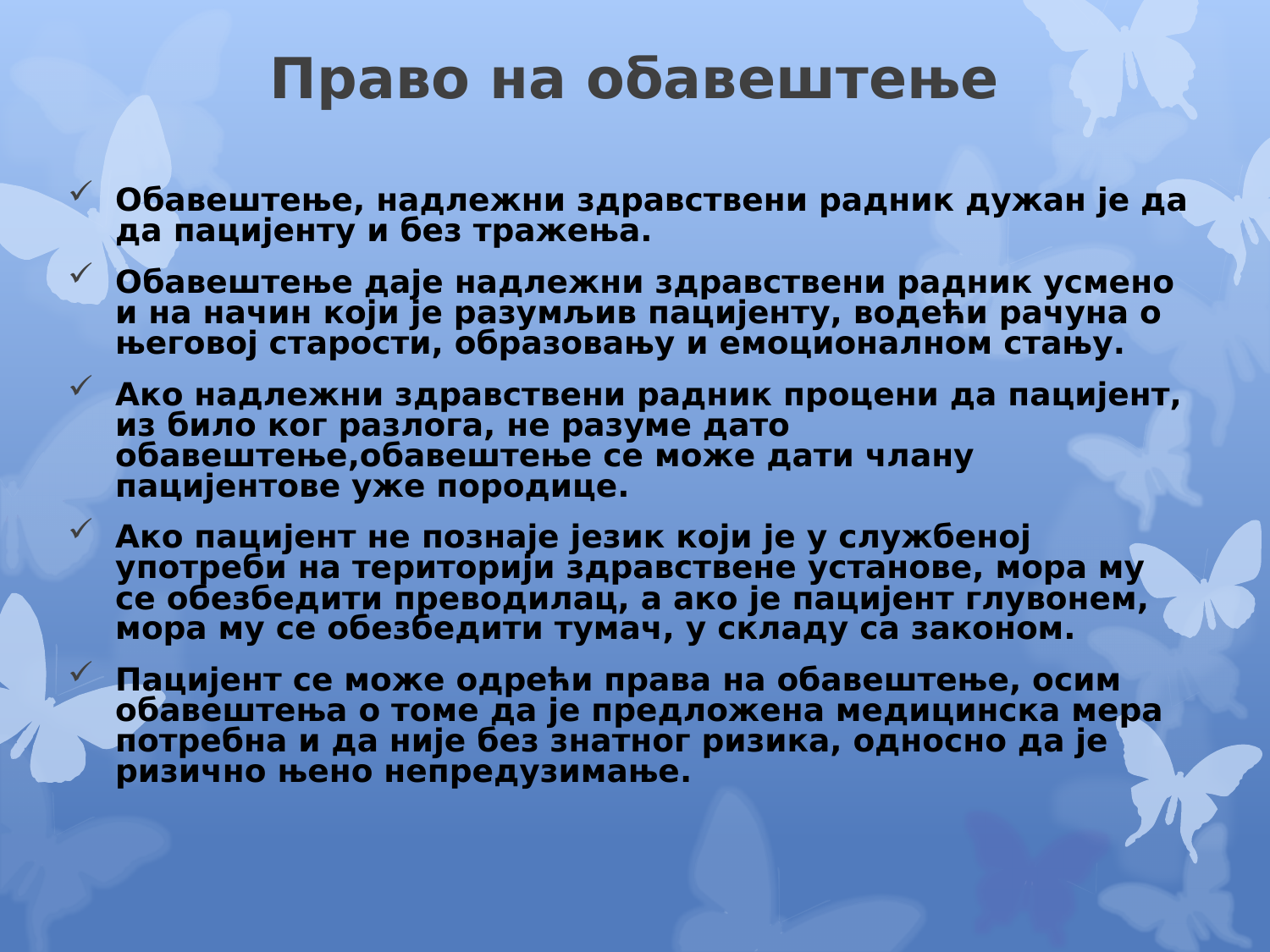

# Право на обавештење
Обавештење, надлежни здравствени радник дужан је да да пацијенту и без тражења.
Обавештење даје надлежни здравствени радник усмено и на начин који је разумљив пацијенту, водећи рачуна о његовој старости, образовању и емоционалном стању.
Ако надлежни здравствени радник процени да пацијент, из било ког разлога, не разуме дато обавештење,обавештење се може дати члану пацијентове уже породице.
Ако пацијент не познаје језик који је у службеној употреби на територији здравствене установе, мора му се обезбедити преводилац, а ако је пацијент глувонем, мора му се обезбедити тумач, у складу са законом.
Пацијент се може одрећи права на обавештење, осим обавештења о томе да је предложена медицинска мера потребна и да није без знатног ризика, односно да је ризично њено непредузимање.